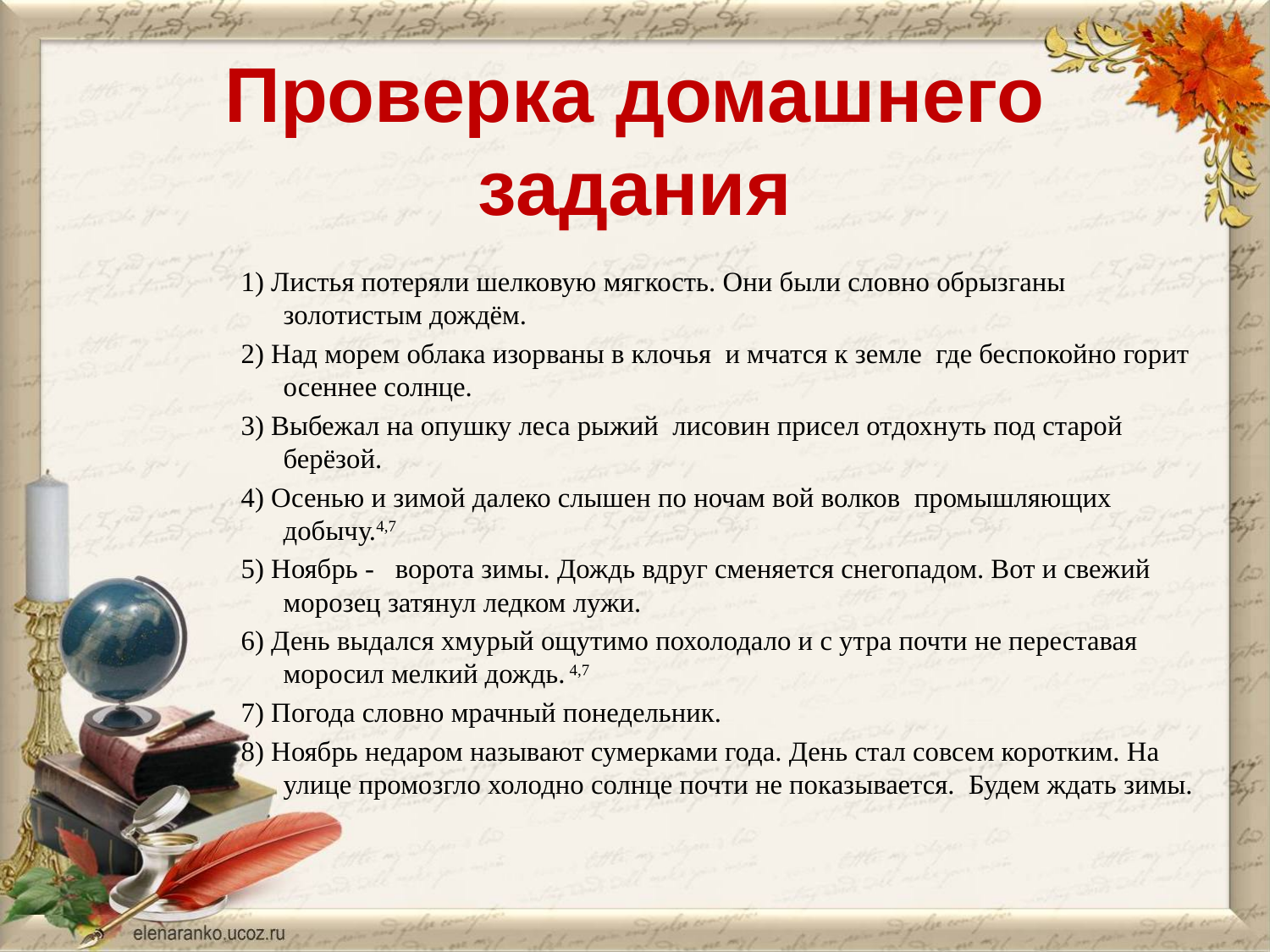

# Проверка домашнего задания
1) Листья потеряли шелковую мягкость. Они были словно обрызганы золотистым дождём.
2) Над морем облака изорваны в клочья  и мчатся к земле  где беспокойно горит осеннее солнце.
3) Выбежал на опушку леса рыжий  лисовин присел отдохнуть под старой берёзой.
4) Осенью и зимой далеко слышен по ночам вой волков  промышляющих добычу.4,7
5) Ноябрь -   ворота зимы. Дождь вдруг сменяется снегопадом. Вот и свежий морозец затянул ледком лужи.
6) День выдался хмурый ощутимо похолодало и с утра почти не переставая моросил мелкий дождь. 4,7
7) Погода словно мрачный понедельник.
8) Ноябрь недаром называют сумерками года. День стал совсем коротким. На улице промозгло холодно солнце почти не показывается.  Будем ждать зимы.